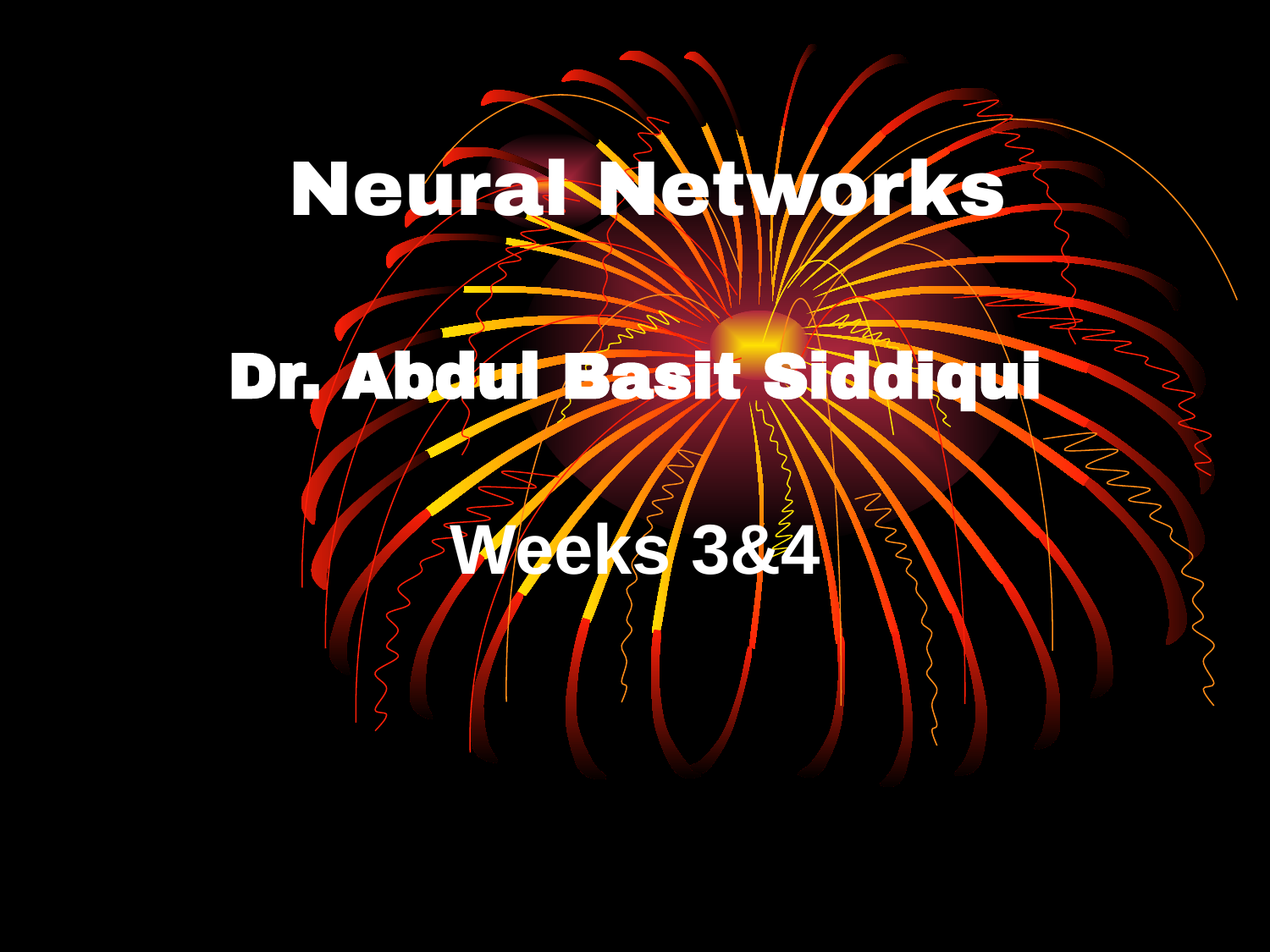

# Neural Networks
Dr. Abdul Basit Siddiqui
Weeks 3&4